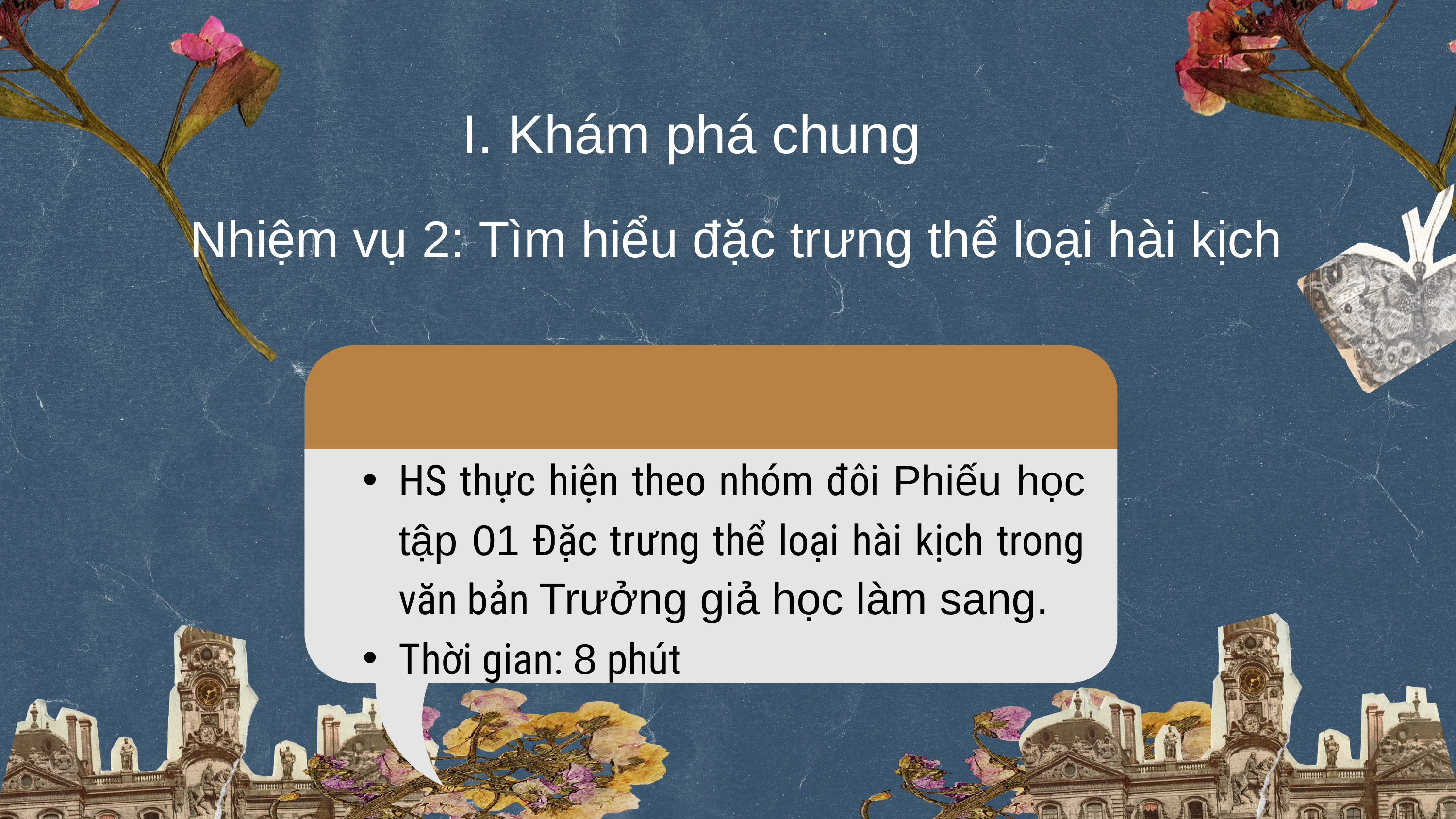

I. Khám phá chung

Nhiệm vụ 2: Tìm hiểu đặc trưng thể loại hài kịch

HS thực hiện theo nhóm đôi Phiếu học tập 01 Đặc trưng thể loại hài kịch trong văn bản Trưởng giả học làm sang.
Thời gian: 8 phút